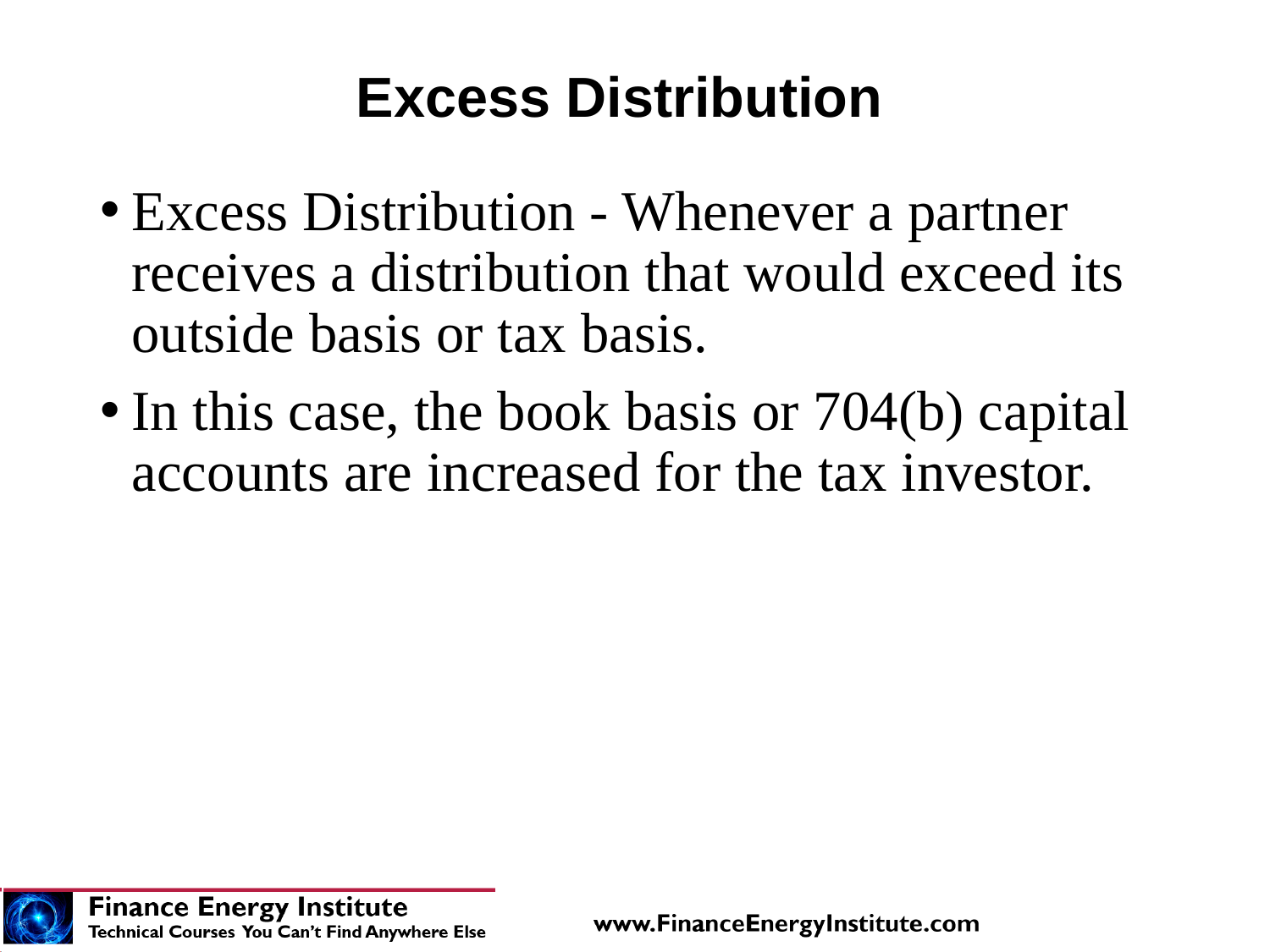

# Excess Distribution
Excess Distribution - Whenever a partner receives a distribution that would exceed its outside basis or tax basis.
In this case, the book basis or 704(b) capital accounts are increased for the tax investor.